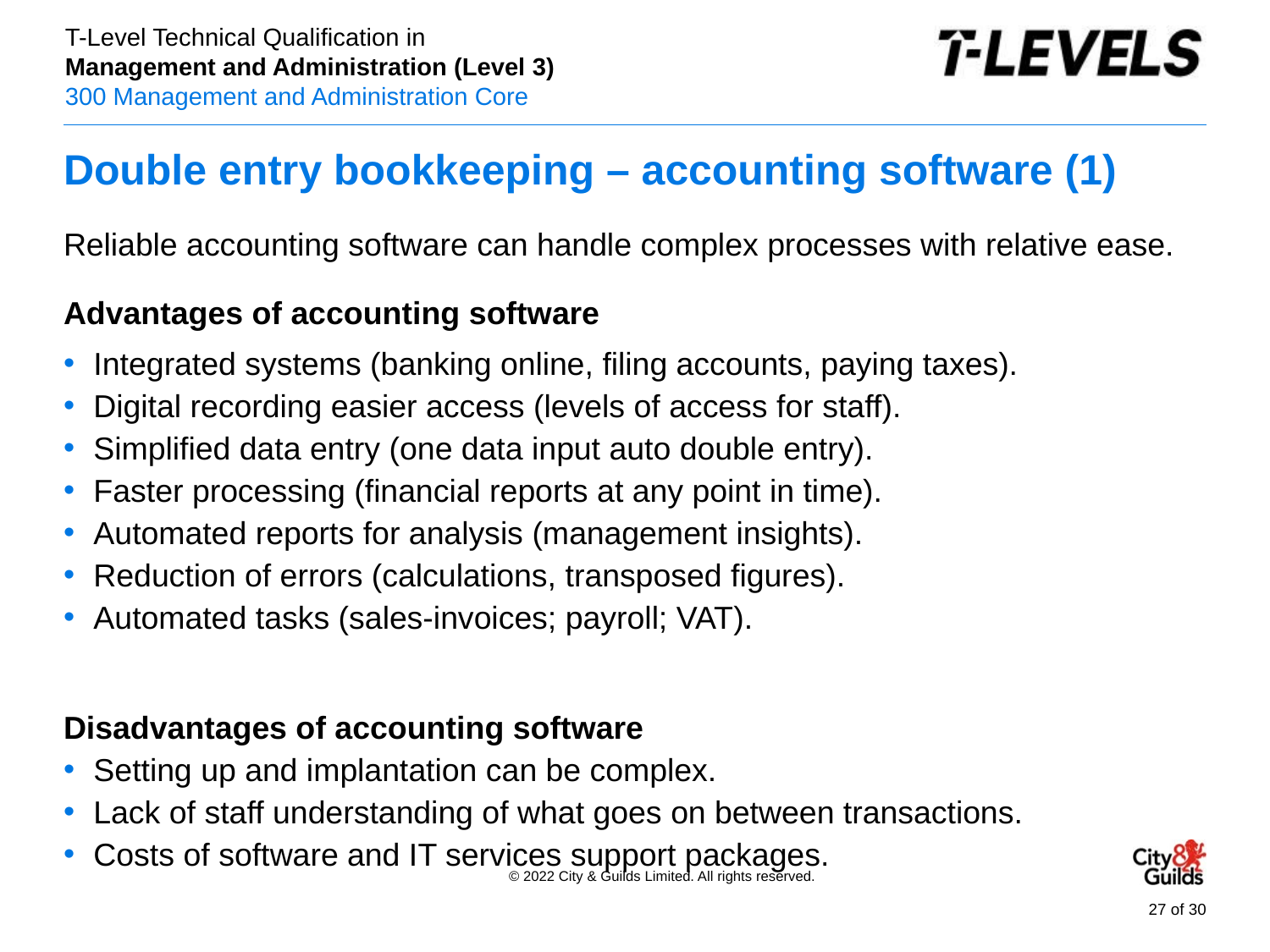

# Double entry bookkeeping – accounting software (1)
Reliable accounting software can handle complex processes with relative ease.
Advantages of accounting software
Integrated systems (banking online, filing accounts, paying taxes).
Digital recording easier access (levels of access for staff).
Simplified data entry (one data input auto double entry).
Faster processing (financial reports at any point in time).
Automated reports for analysis (management insights).
Reduction of errors (calculations, transposed figures).
Automated tasks (sales-invoices; payroll; VAT).

Disadvantages of accounting software
Setting up and implantation can be complex.
Lack of staff understanding of what goes on between transactions.
Costs of software and IT services support packages.